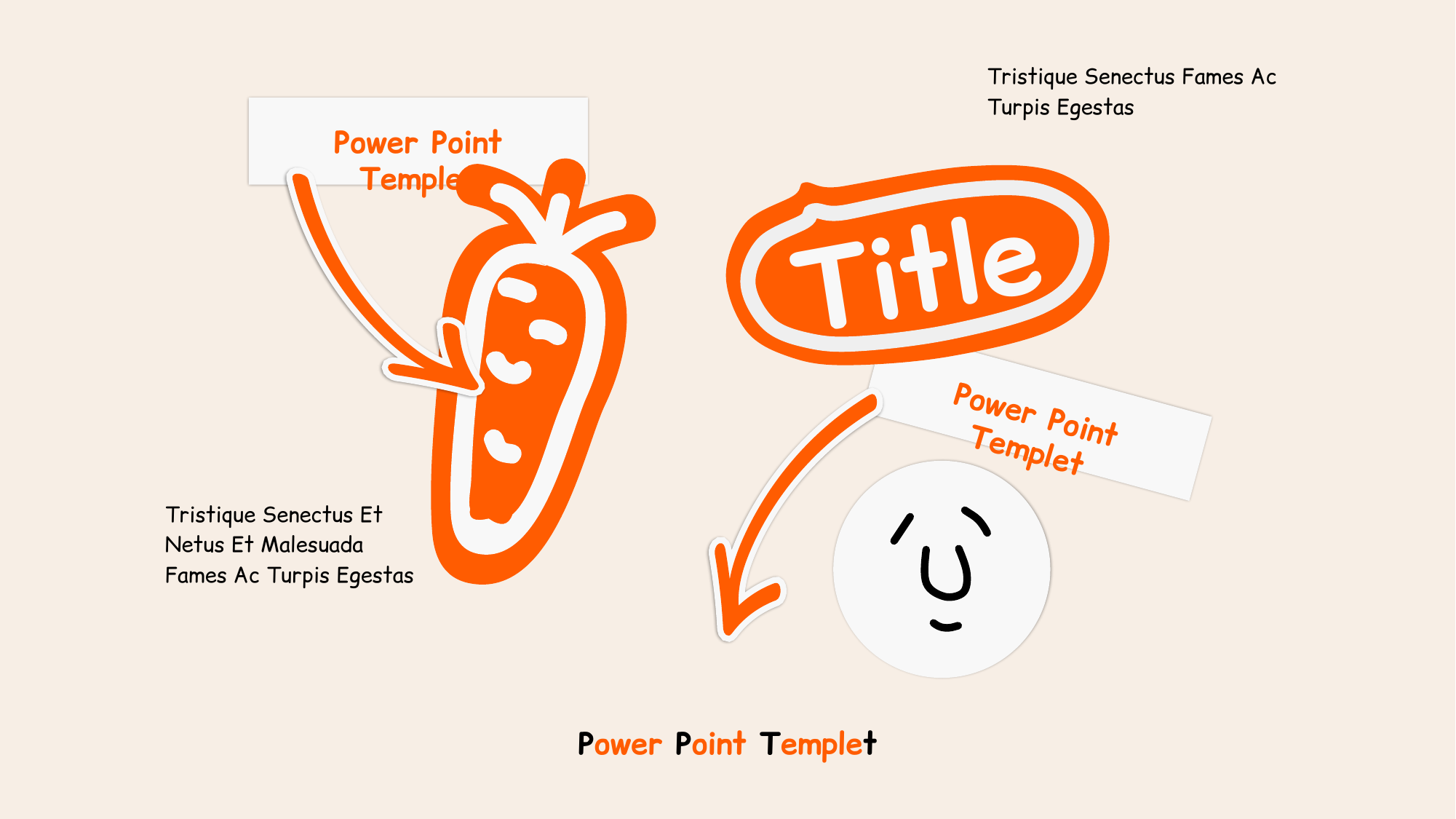

Tristique Senectus Fames Ac Turpis Egestas

Power Point Templet

Title

Power Point Templet

Tristique Senectus Et Netus Et Malesuada Fames Ac Turpis Egestas
Power Point Templet